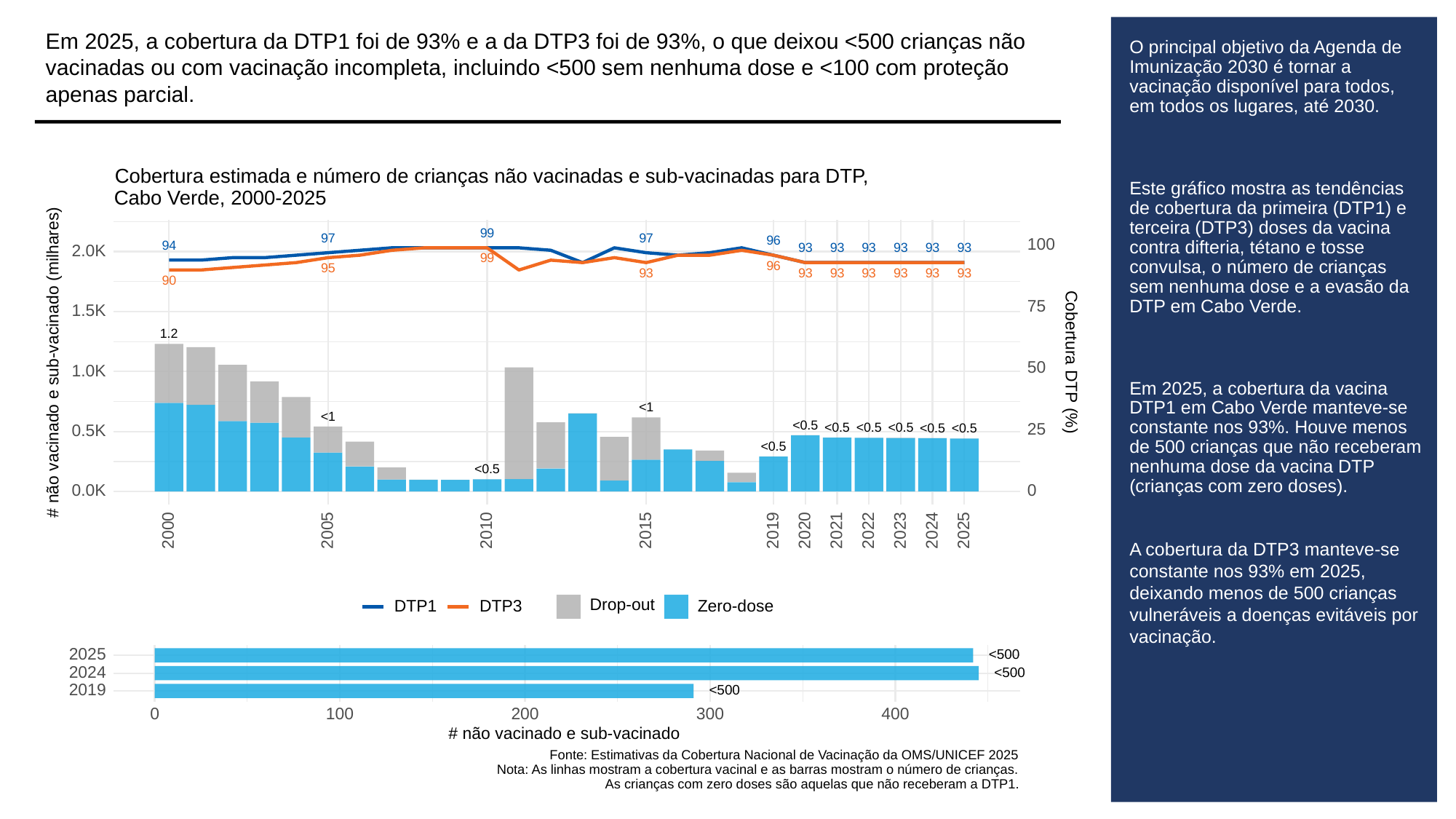

Em 2025, a cobertura da DTP1 foi de 93% e a da DTP3 foi de 93%, o que deixou <500 crianças não vacinadas ou com vacinação incompleta, incluindo <500 sem nenhuma dose e <100 com proteção apenas parcial.
# O principal objetivo da Agenda de Imunização 2030 é tornar a vacinação disponível para todos, em todos os lugares, até 2030.

Este gráfico mostra as tendências de cobertura da primeira (DTP1) e terceira (DTP3) doses da vacina contra difteria, tétano e tosse convulsa, o número de crianças sem nenhuma dose e a evasão da DTP em Cabo Verde.

Em 2025, a cobertura da vacina DTP1 em Cabo Verde manteve-se constante nos 93%. Houve menos de 500 crianças que não receberam nenhuma dose da vacina DTP (crianças com zero doses).

A cobertura da DTP3 manteve-se constante nos 93% em 2025, deixando menos de 500 crianças vulneráveis a doenças evitáveis por vacinação.

Cobertura estimada e número de crianças não vacinadas e sub-vacinadas para DTP,
Cabo Verde, 2000-2025

99
97
97
96
100
94
93
93
93
93
93
93
2.0K

99
96
95
93
93
93
93
93
93
93
90

75
1.5K

1.2

# não vacinado e sub-vacinado (milhares)
Cobertura DTP (%)
50

1.0K

<1

<1

<0.5

<0.5
<0.5
25
<0.5
<0.5
<0.5
0.5K

<0.5

<0.5

0.0K
0

2023
2000
2005
2010
2015
2019
2020
2021
2022
2024
2025

Drop-out
DTP3
Zero-dose
DTP1

2025
<500

2024
<500

2019
<500

300
0
100
200
400
# não vacinado e sub-vacinado
Fonte: Estimativas da Cobertura Nacional de Vacinação da OMS/UNICEF 2025
Nota: As linhas mostram a cobertura vacinal e as barras mostram o número de crianças.
As crianças com zero doses são aquelas que não receberam a DTP1.